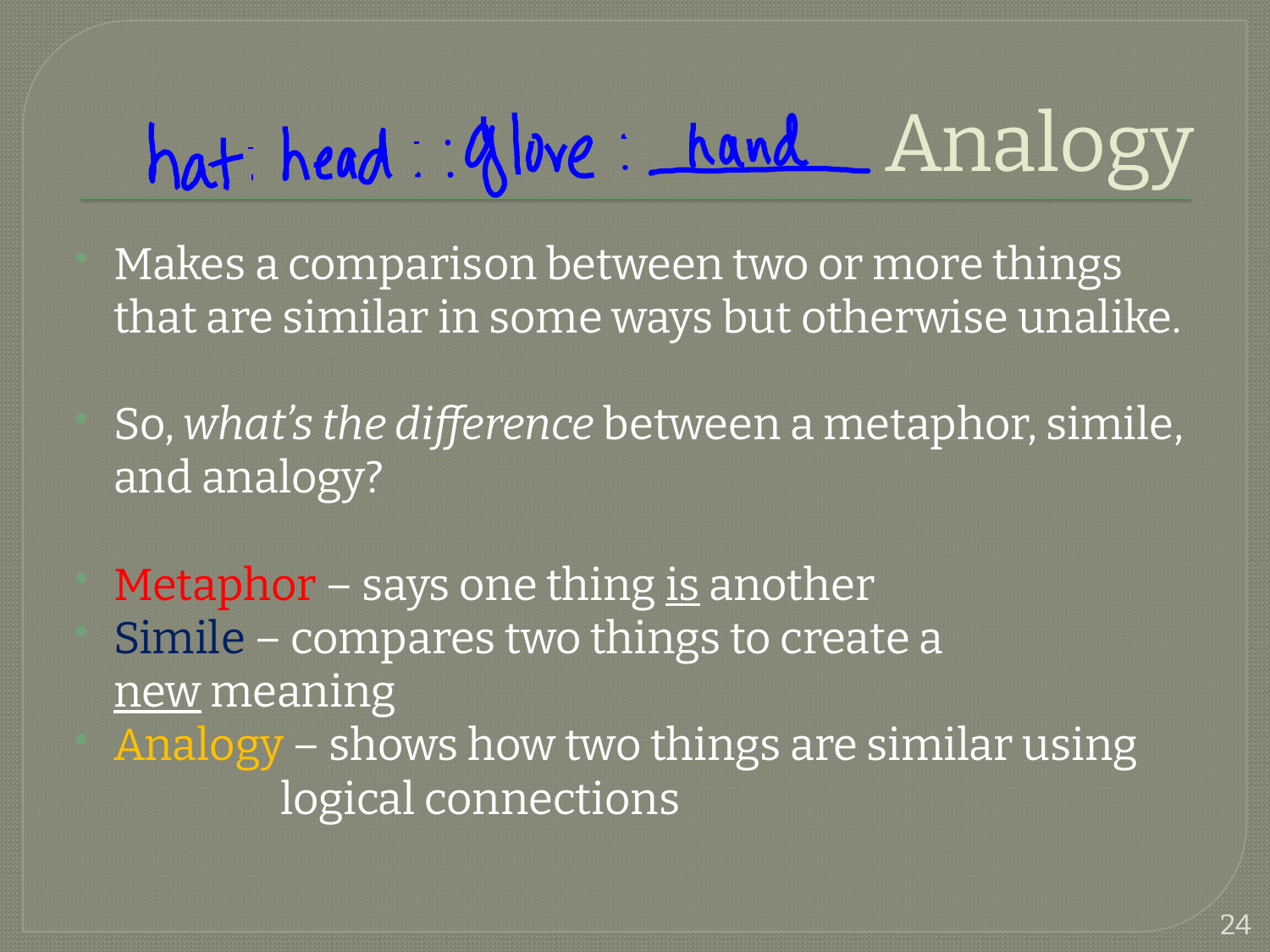

# Analogy

Makes a comparison between two or more things that are similar in some ways but otherwise unalike.

So, what’s the difference between a metaphor, simile, and analogy?

Metaphor – says one thing is another
Simile – compares two things to create a
			new meaning
Analogy – shows how two things are similar using
                       logical connections
24